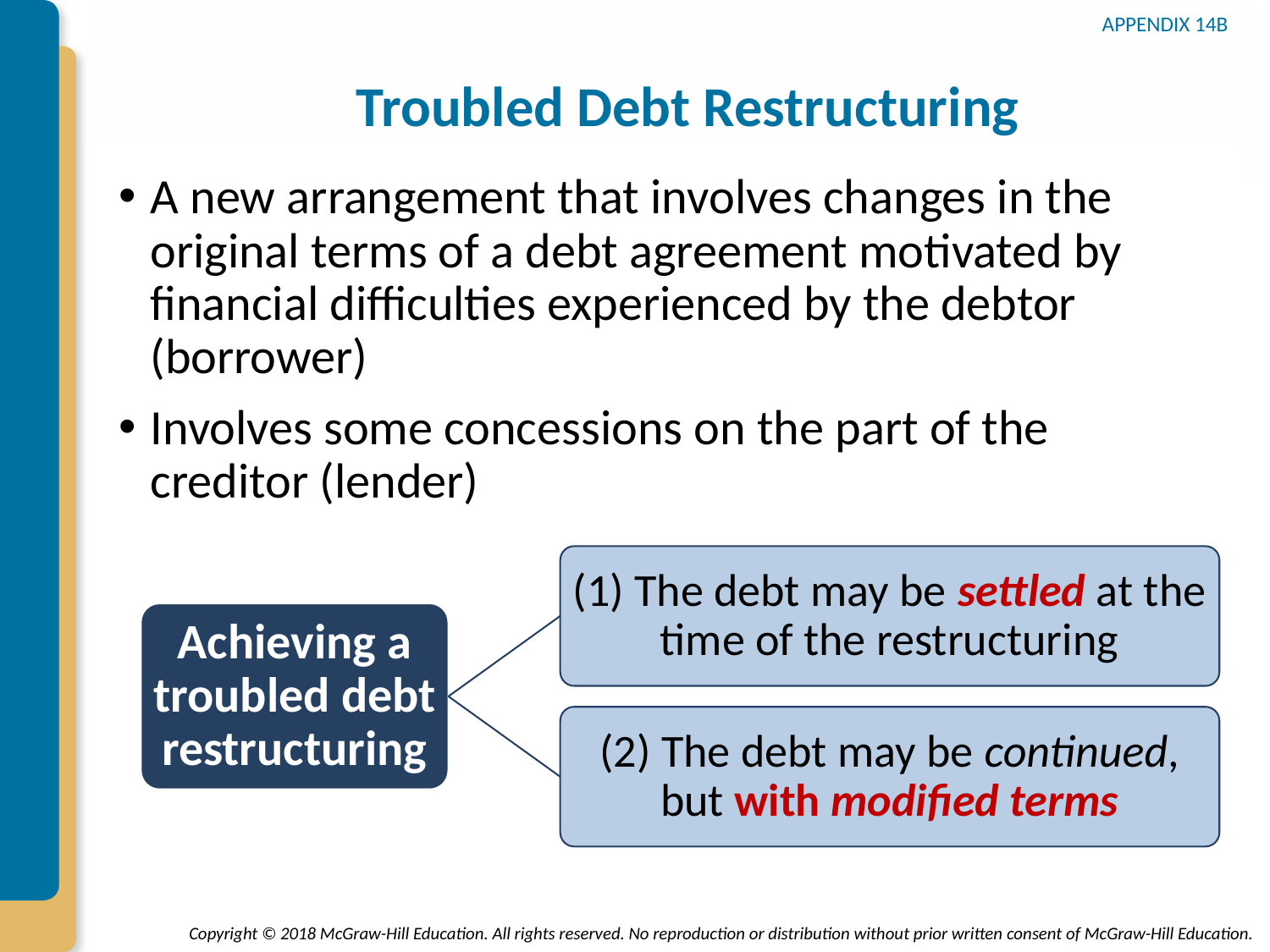

# Troubled Debt Restructuring
APPENDIX 14B
A new arrangement that involves changes in the original terms of a debt agreement motivated by financial difficulties experienced by the debtor (borrower)
Involves some concessions on the part of the creditor (lender)

(1) The debt may be settled at the time of the restructuring
(2) The debt may be continued, but with modified terms
Achieving a troubled debt restructuring